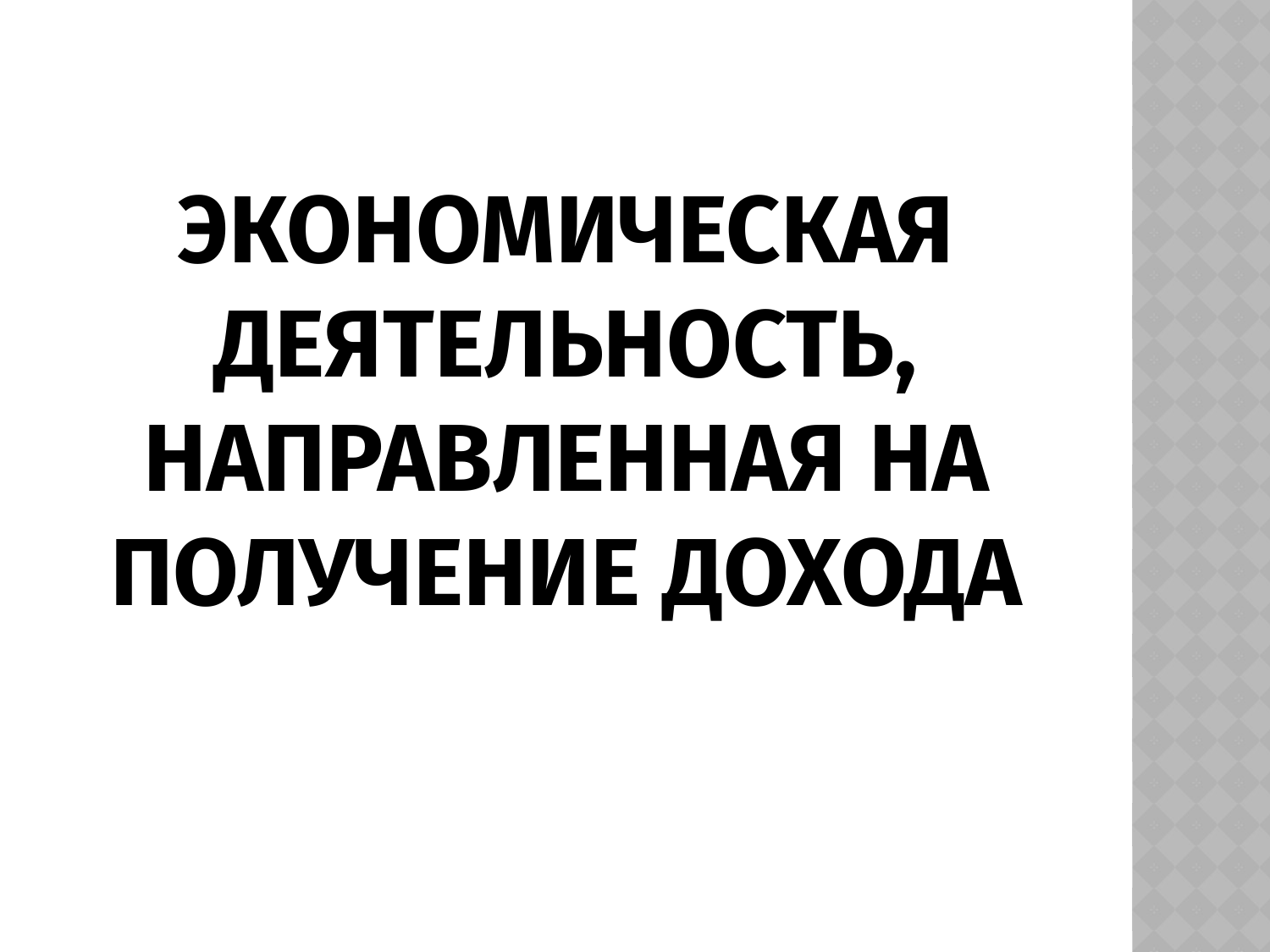

# ЭКОНОМИЧЕСКАЯ ДЕЯТЕЛЬНОСТЬ, НАПРАВЛЕННАЯ НА ПОЛУЧЕНИЕ ДОХОДА